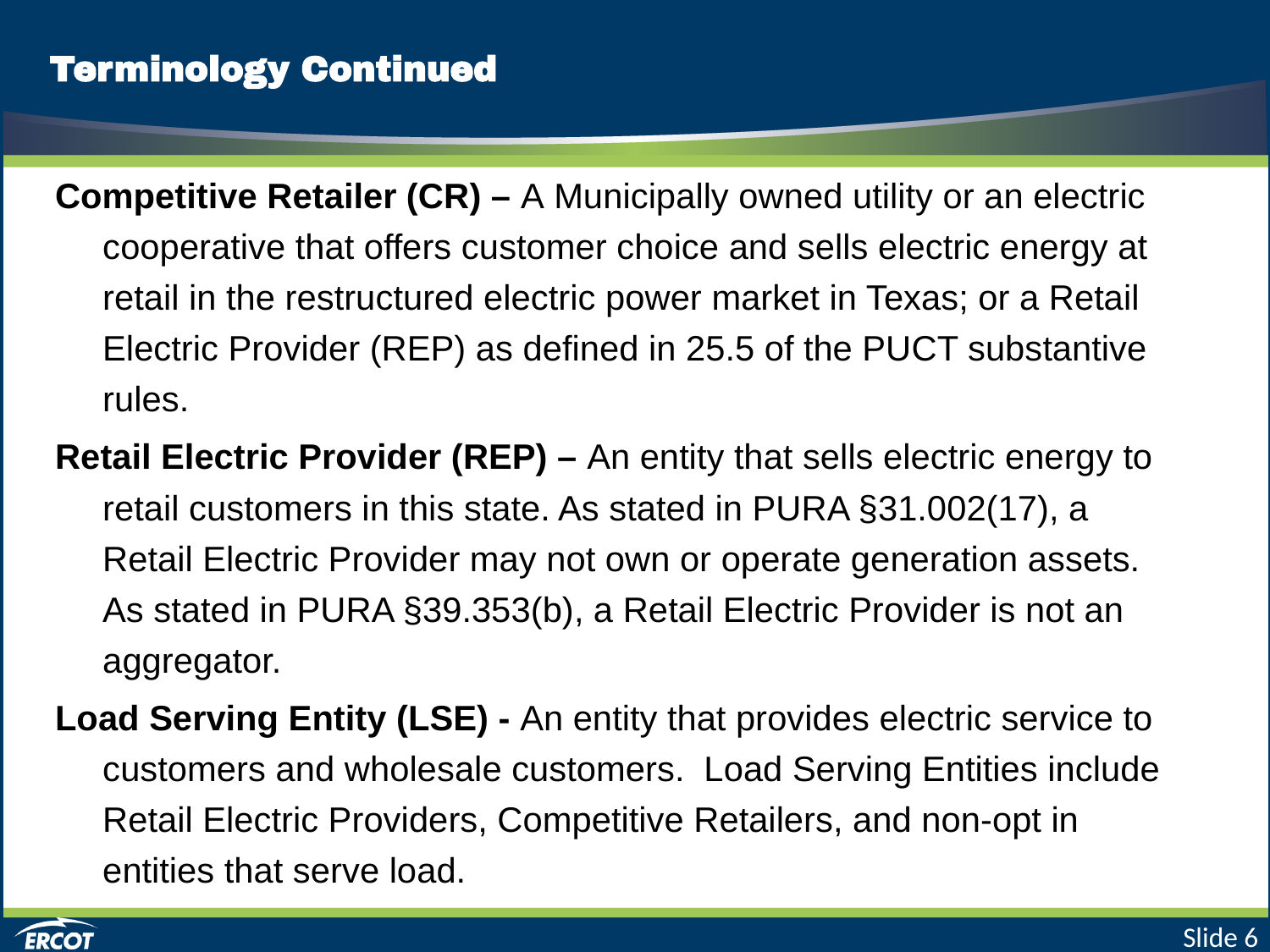

# Terminology Continued
Competitive Retailer (CR) – A Municipally owned utility or an electric cooperative that offers customer choice and sells electric energy at retail in the restructured electric power market in Texas; or a Retail Electric Provider (REP) as defined in 25.5 of the PUCT substantive rules.
Retail Electric Provider (REP) – An entity that sells electric energy to retail customers in this state. As stated in PURA §31.002(17), a Retail Electric Provider may not own or operate generation assets. As stated in PURA §39.353(b), a Retail Electric Provider is not an aggregator.
Load Serving Entity (LSE) - An entity that provides electric service to customers and wholesale customers.  Load Serving Entities include Retail Electric Providers, Competitive Retailers, and non-opt in entities that serve load.